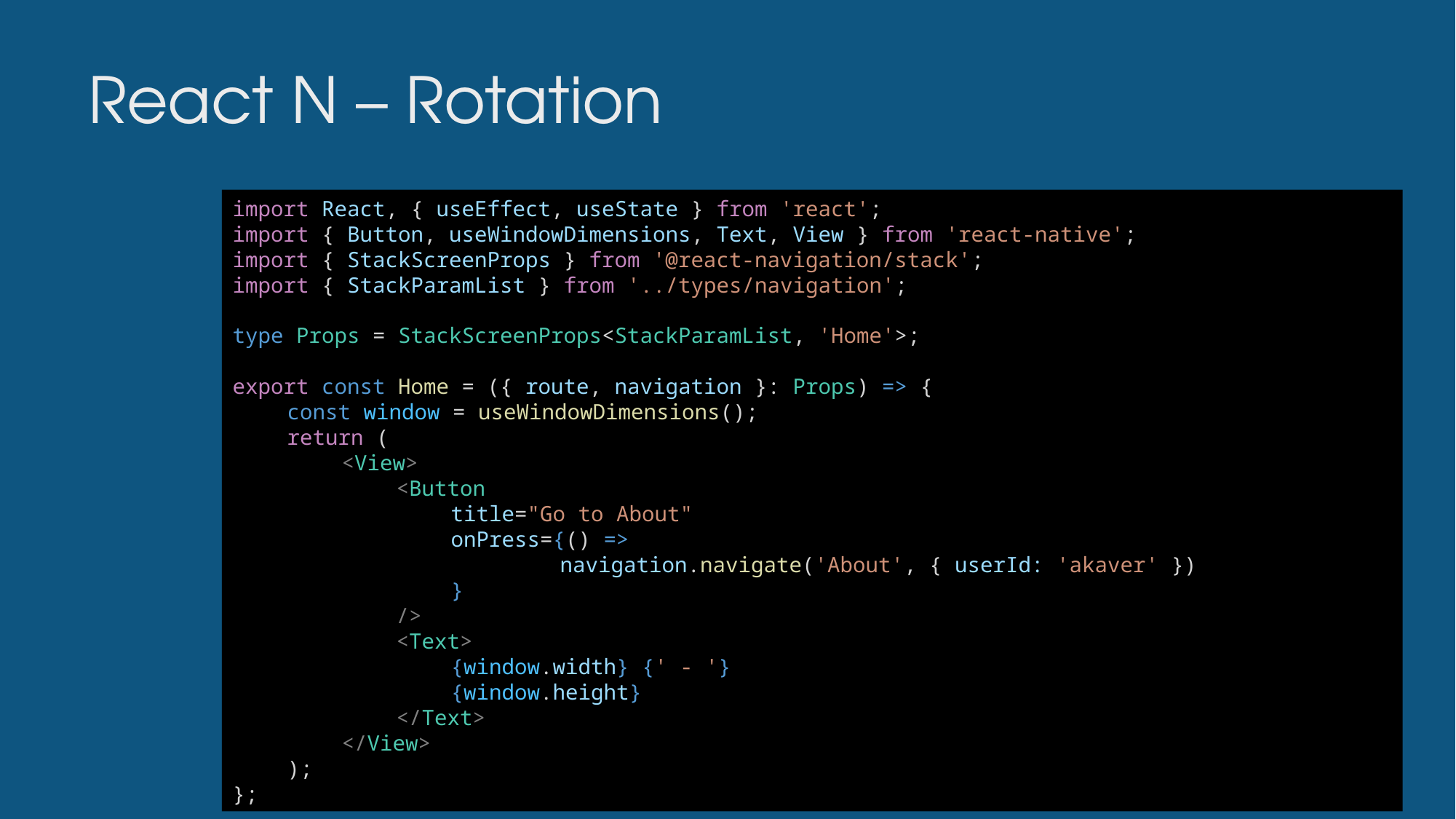

10
# React N – Rotation
import React, { useEffect, useState } from 'react';
import { Button, useWindowDimensions, Text, View } from 'react-native';
import { StackScreenProps } from '@react-navigation/stack';
import { StackParamList } from '../types/navigation';
type Props = StackScreenProps<StackParamList, 'Home'>;
export const Home = ({ route, navigation }: Props) => {
const window = useWindowDimensions();
return (
<View>
<Button
title="Go to About"
onPress={() =>
	navigation.navigate('About', { userId: 'akaver' })
}
/>
<Text>
{window.width} {' - '}
{window.height}
</Text>
</View>
);
};